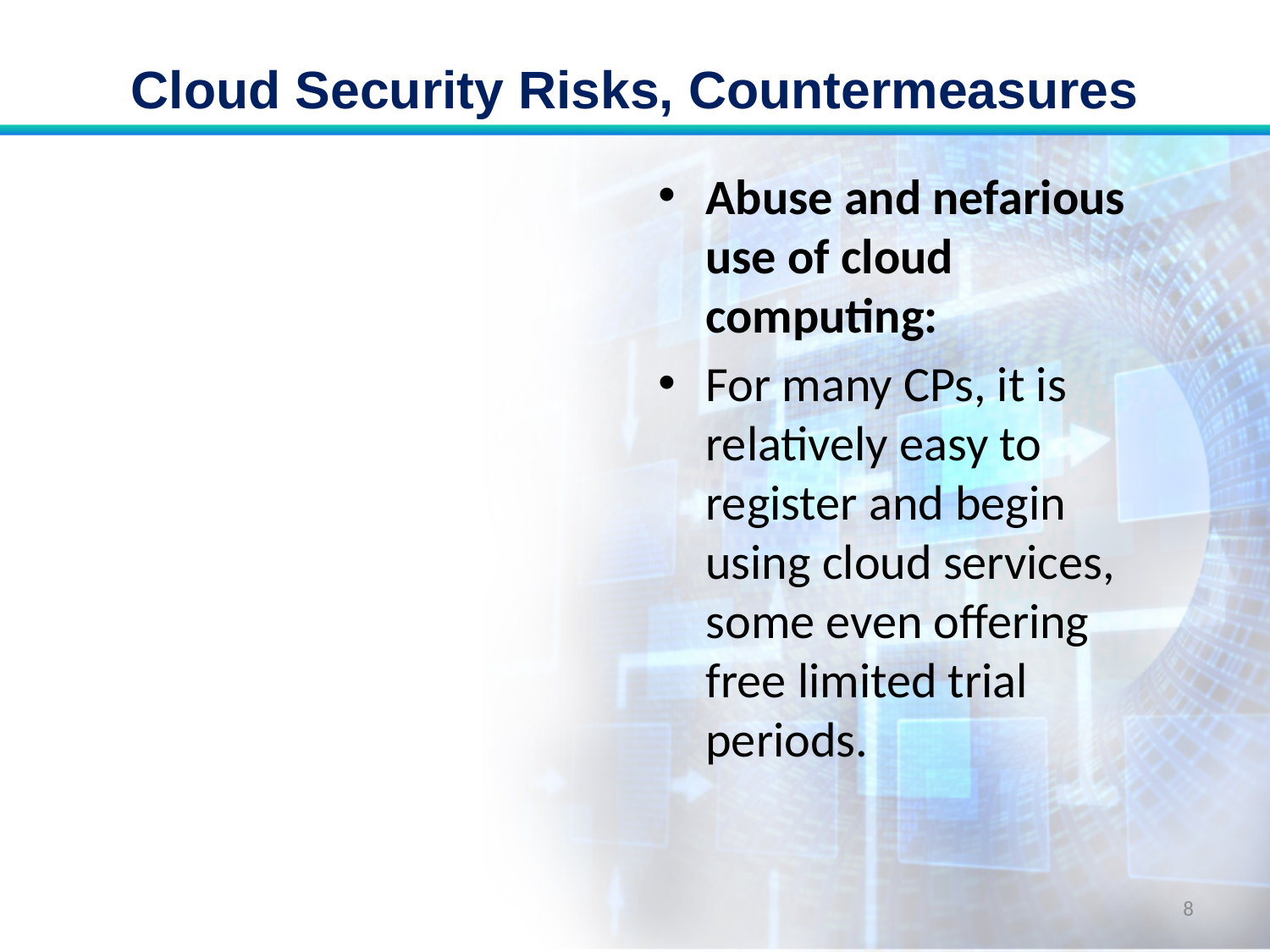

# Cloud Security Risks, Countermeasures
Abuse and nefarious use of cloud computing:
For many CPs, it is relatively easy to register and begin using cloud services, some even offering free limited trial periods.
8